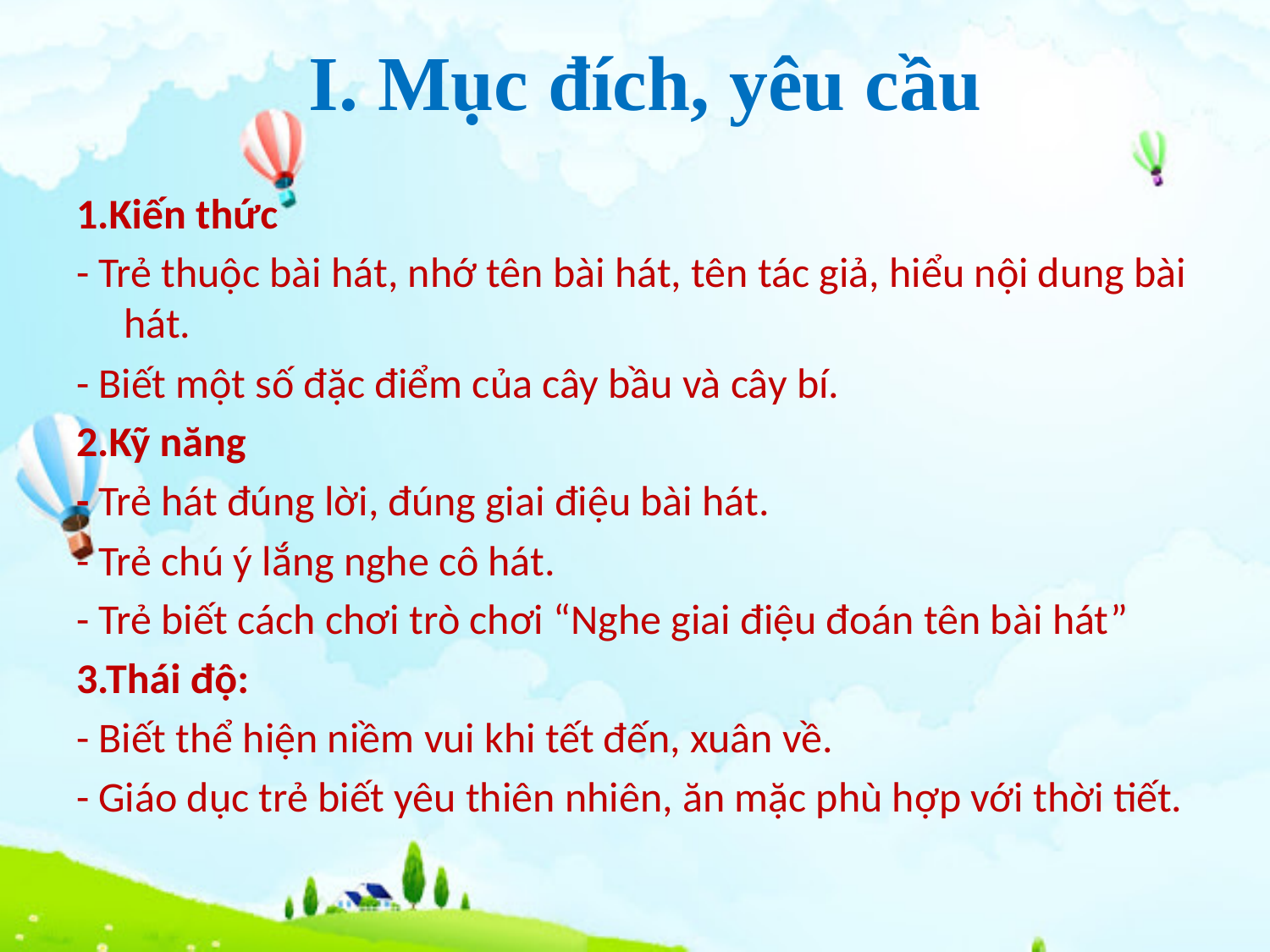

# I. Mục đích, yêu cầu
1.Kiến thức
- Trẻ thuộc bài hát, nhớ tên bài hát, tên tác giả, hiểu nội dung bài hát.
- Biết một số đặc điểm của cây bầu và cây bí.
2.Kỹ năng
- Trẻ hát đúng lời, đúng giai điệu bài hát.
- Trẻ chú ý lắng nghe cô hát.
- Trẻ biết cách chơi trò chơi “Nghe giai điệu đoán tên bài hát”
3.Thái độ:
- Biết thể hiện niềm vui khi tết đến, xuân về.
- Giáo dục trẻ biết yêu thiên nhiên, ăn mặc phù hợp với thời tiết.